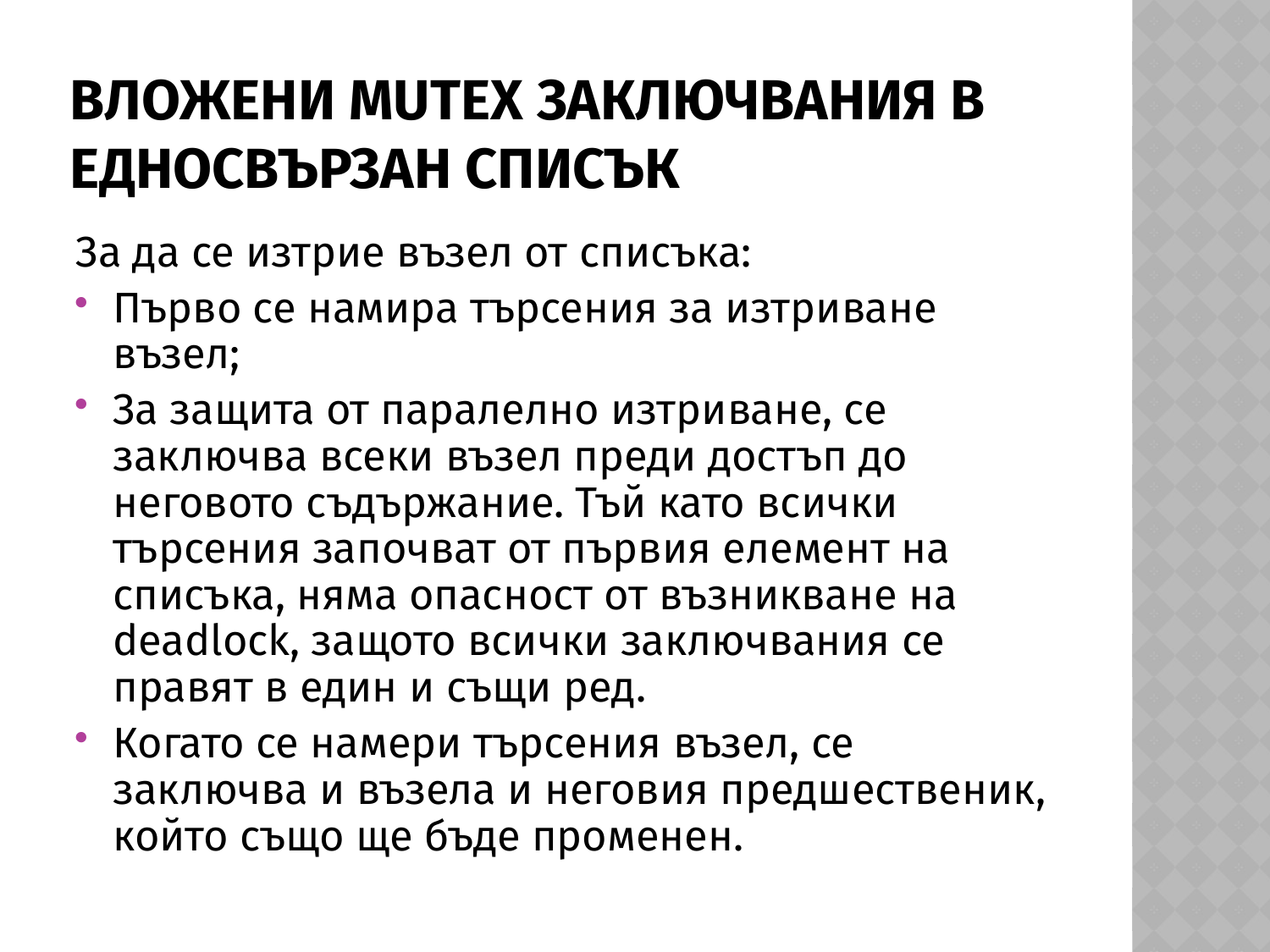

Вложени mutex заключвания в едносвързан списък
За да се изтрие възел от списъка:
Първо се намира търсения за изтриване възел;
За защита от паралелно изтриване, се заключва всеки възел преди достъп до неговото съдържание. Тъй като всички търсения започват от първия елемент на списъка, няма опасност от възникване на deadlock, защото всички заключвания се правят в един и същи ред.
Когато се намери търсения възел, се заключва и възела и неговия предшественик, който също ще бъде променен.